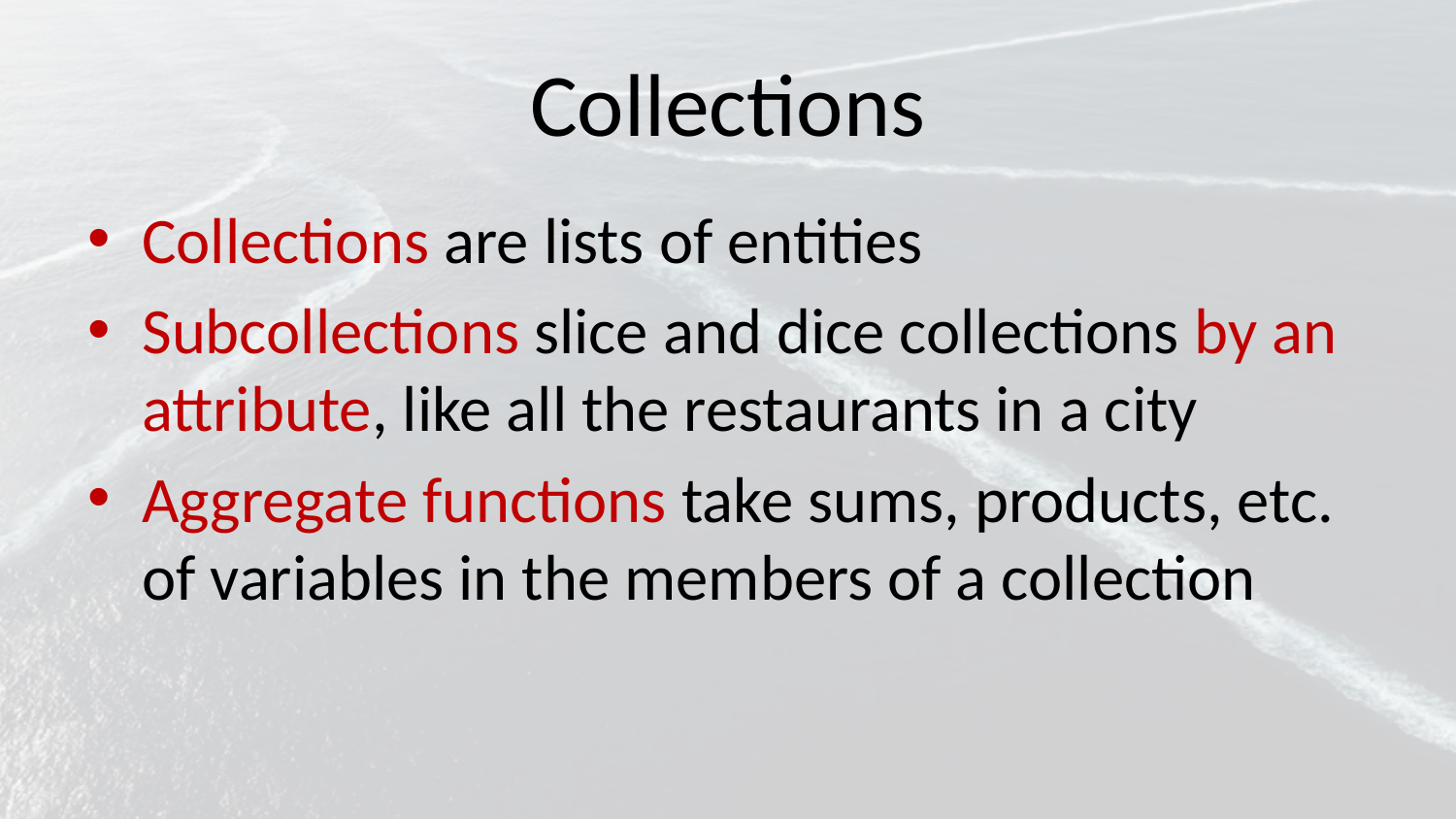

# Collections
Collections are lists of entities
Subcollections slice and dice collections by an attribute, like all the restaurants in a city
Aggregate functions take sums, products, etc. of variables in the members of a collection